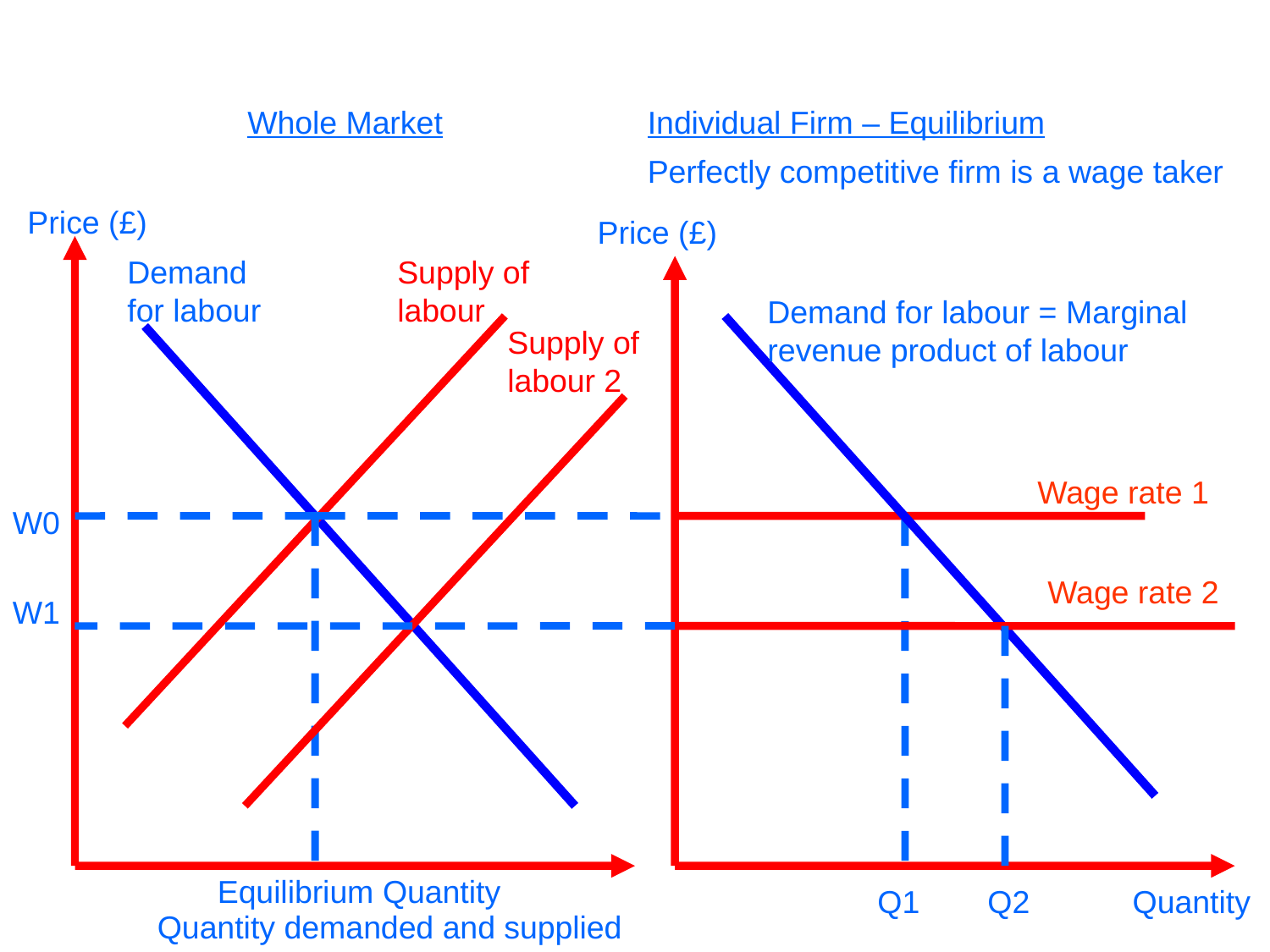

Whole Market
Individual Firm – Equilibrium
Perfectly competitive firm is a wage taker
Price (£)
Price (£)

Demand for labour
Supply of labour

Demand for labour = Marginal revenue product of labour

Supply of labour 2

Wage rate 1
W0

Wage rate 2
W1

Equilibrium Quantity

Quantity
Q1
Q2
Quantity demanded and supplied